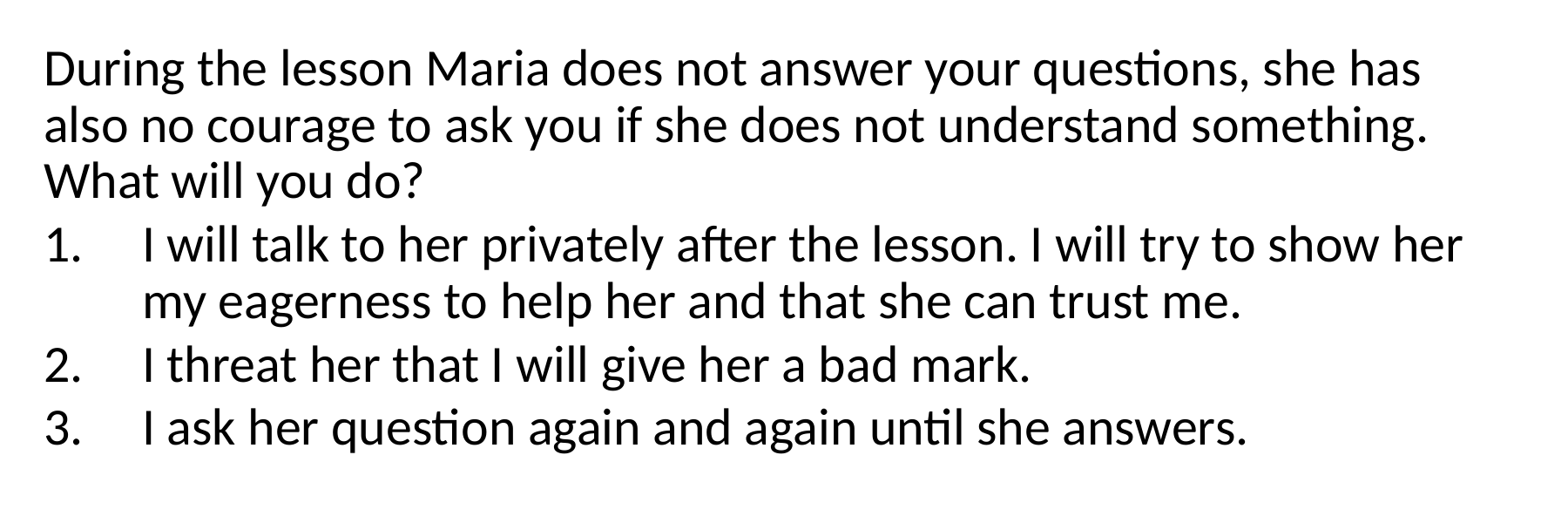

During the lesson Maria does not answer your questions, she has also no courage to ask you if she does not understand something. What will you do?
I will talk to her privately after the lesson. I will try to show her my eagerness to help her and that she can trust me.
I threat her that I will give her a bad mark.
I ask her question again and again until she answers.